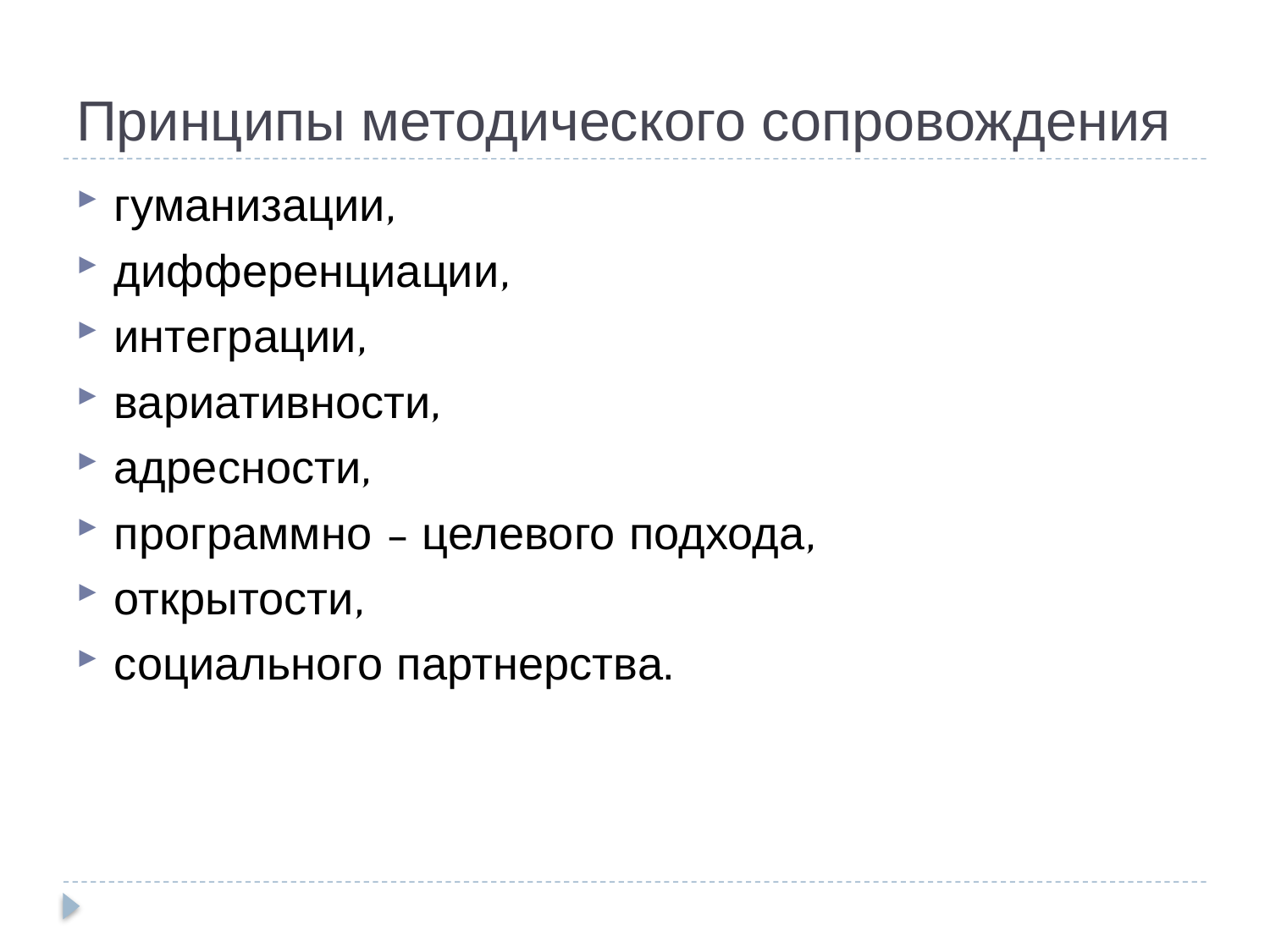

# Принципы методического сопровождения
гуманизации,
дифференциации,
интеграции,
вариативности,
адресности,
программно – целевого подхода,
открытости,
социального партнерства.